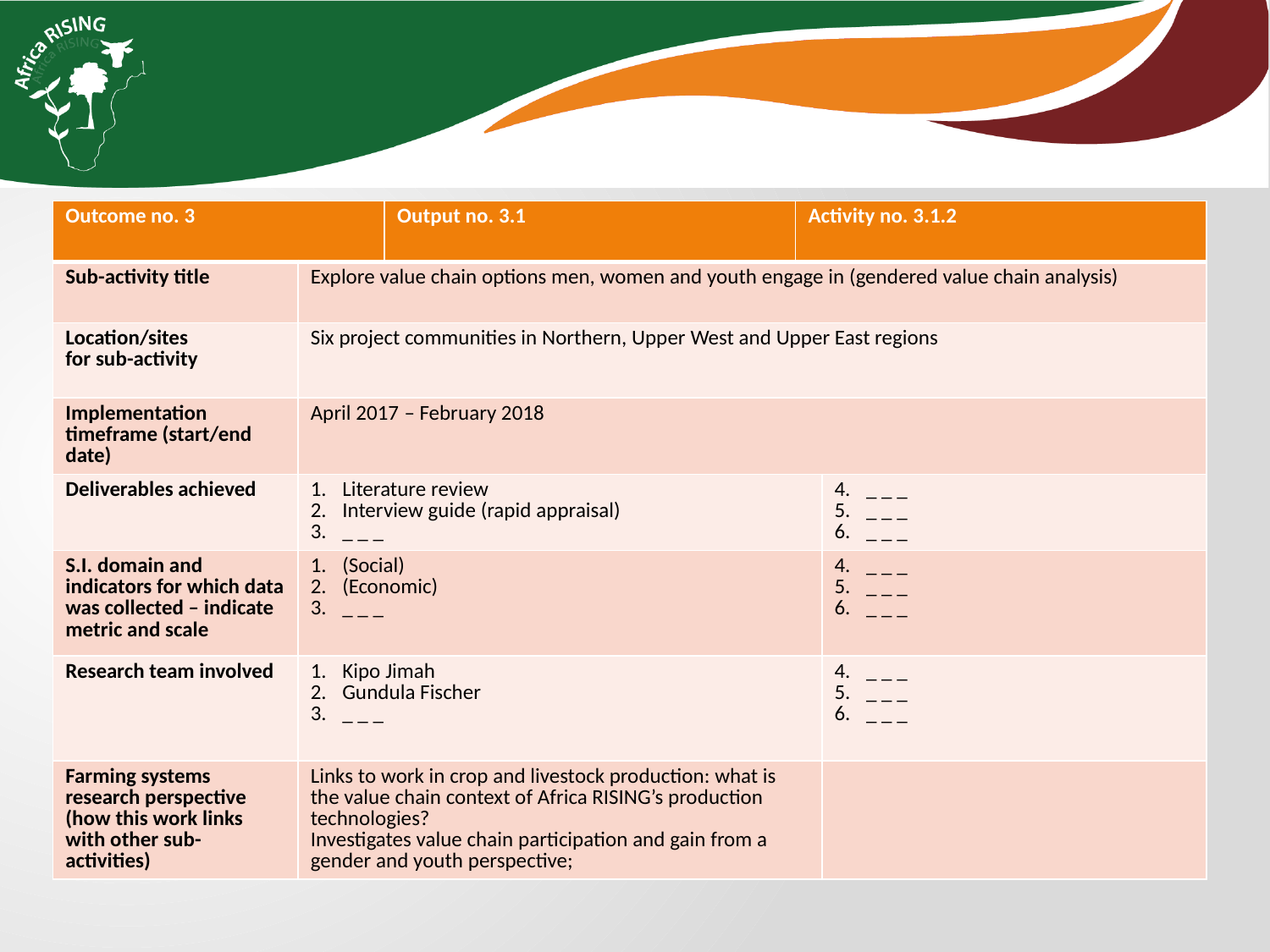

| Outcome no. 3 |  | Output no. 3.1 | Activity no. 3.1.2 |  |
| --- | --- | --- | --- | --- |
| Sub-activity title | Explore value chain options men, women and youth engage in (gendered value chain analysis) |  |  |  |
| Location/sites for sub-activity | Six project communities in Northern, Upper West and Upper East regions |  |  |  |
| Implementation timeframe (start/end date) | April 2017 – February 2018 |  |  |  |
| Deliverables achieved | Literature review Interview guide (rapid appraisal) \_ \_ \_ |  |  | \_ \_ \_ \_ \_ \_ \_ \_ \_ |
| S.I. domain and indicators for which data was collected – indicate metric and scale | (Social) (Economic) \_ \_ \_ |  |  | \_ \_ \_ \_ \_ \_ \_ \_ \_ |
| Research team involved | Kipo Jimah Gundula Fischer \_ \_ \_ |  |  | \_ \_ \_ \_ \_ \_ \_ \_ \_ |
| Farming systems research perspective (how this work links with other sub-activities) | Links to work in crop and livestock production: what is the value chain context of Africa RISING’s production technologies? Investigates value chain participation and gain from a gender and youth perspective; |  |  |  |